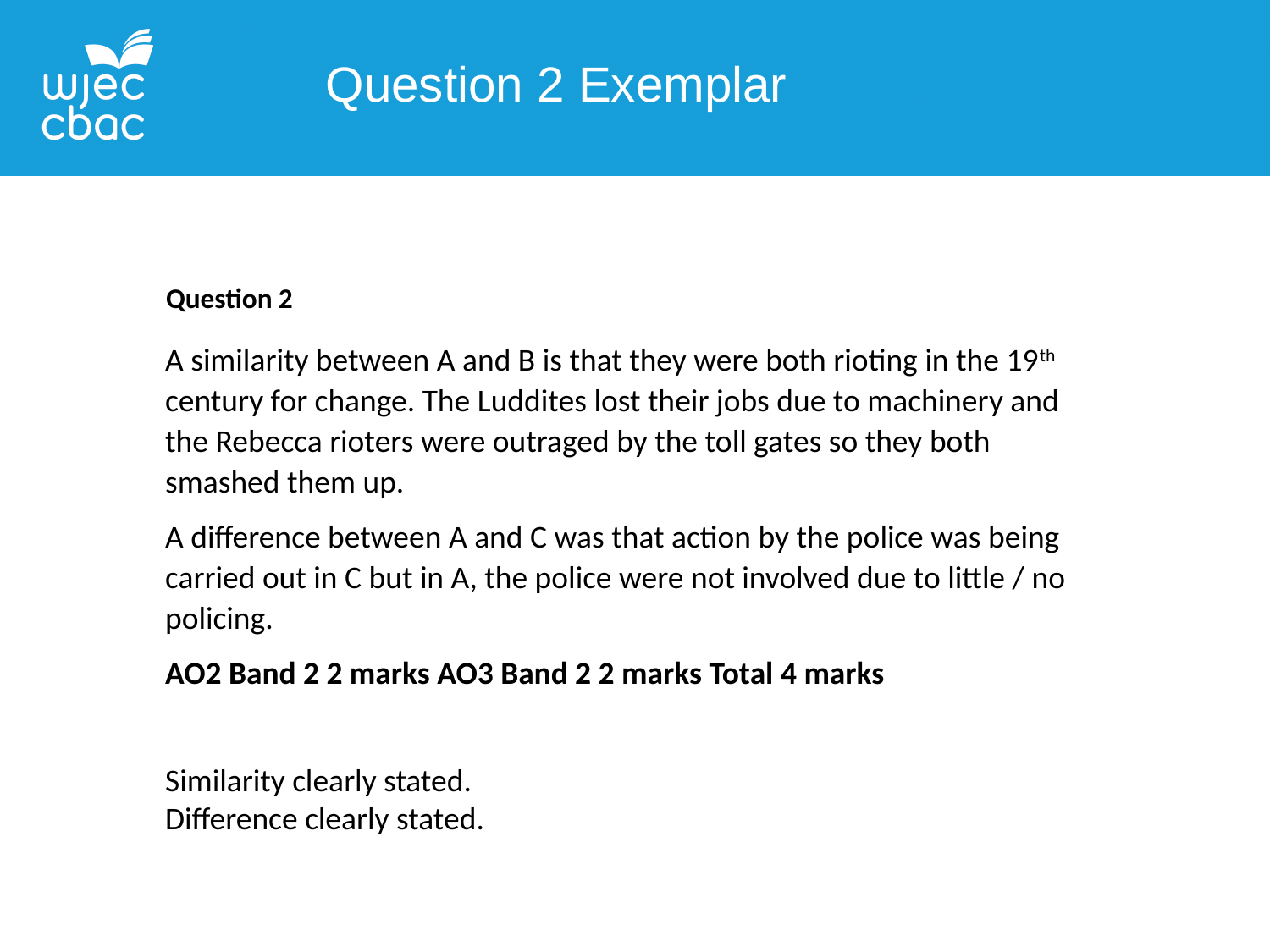

Question 2 Exemplar

Question 2

A similarity between A and B is that they were both rioting in the 19th century for change. The Luddites lost their jobs due to machinery and the Rebecca rioters were outraged by the toll gates so they both smashed them up.
A difference between A and C was that action by the police was being carried out in C but in A, the police were not involved due to little / no policing.
AO2 Band 2 2 marks AO3 Band 2 2 marks Total 4 marks

Similarity clearly stated.
Difference clearly stated.